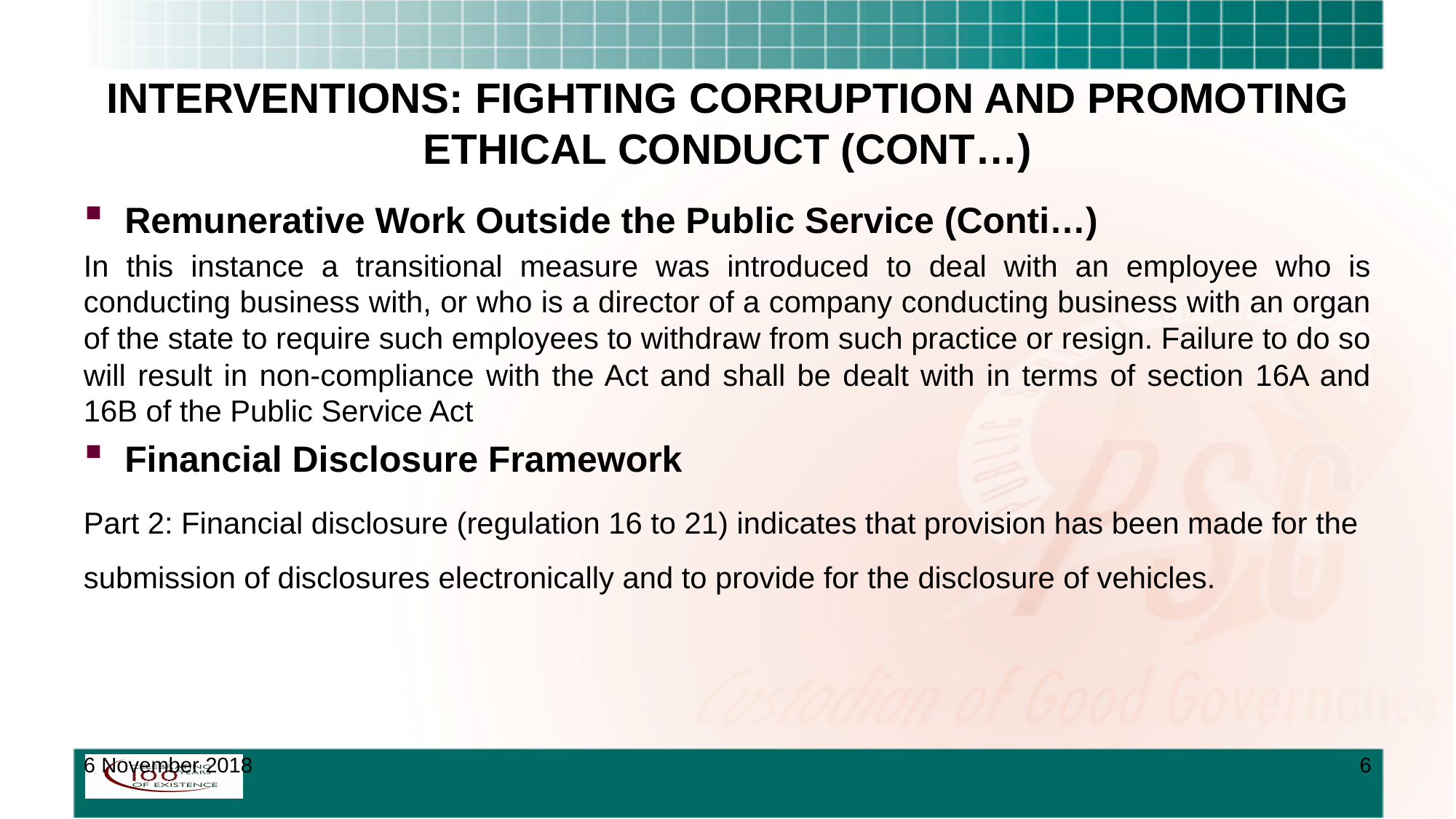

# INTERVENTIONS: FIGHTING CORRUPTION AND PROMOTING ETHICAL CONDUCT (CONT…)
Remunerative Work Outside the Public Service (Conti…)
In this instance a transitional measure was introduced to deal with an employee who is conducting business with, or who is a director of a company conducting business with an organ of the state to require such employees to withdraw from such practice or resign. Failure to do so will result in non-compliance with the Act and shall be dealt with in terms of section 16A and 16B of the Public Service Act
Financial Disclosure Framework
Part 2: Financial disclosure (regulation 16 to 21) indicates that provision has been made for the submission of disclosures electronically and to provide for the disclosure of vehicles.
6 November 2018
6